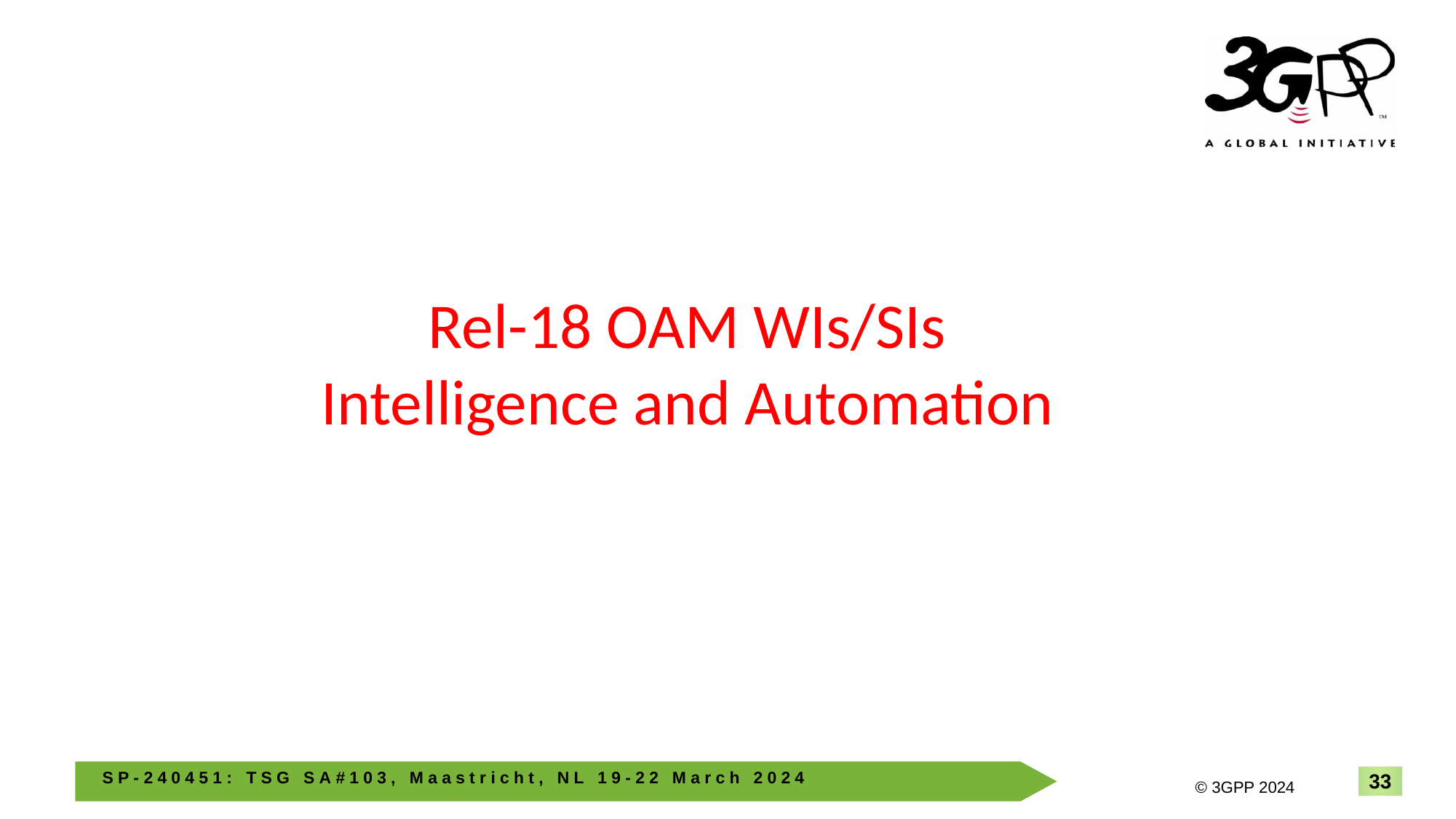

# Rel-18 OAM WIs/SIs Intelligence and Automation